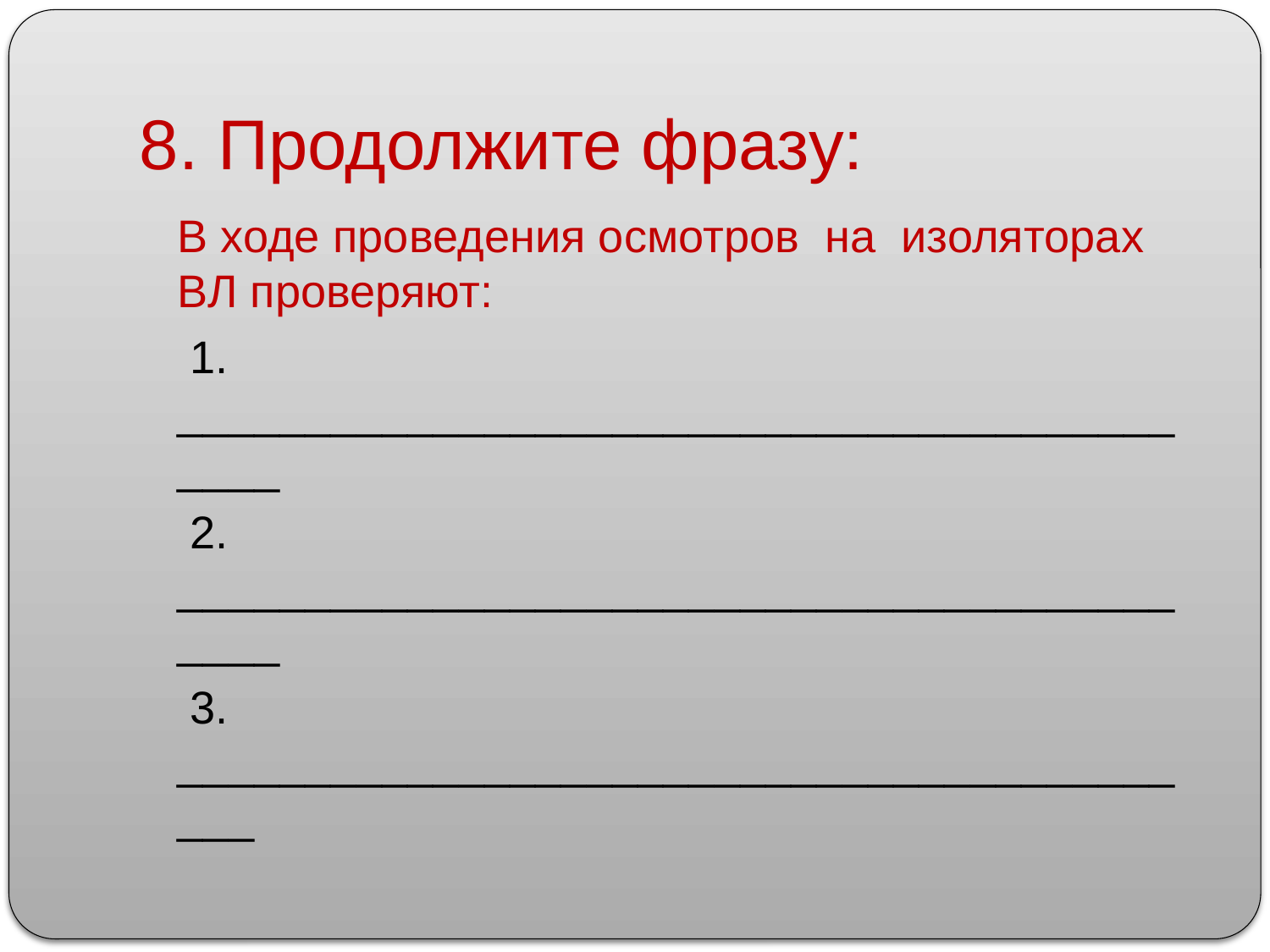

# 8. Продолжите фразу:
   В ходе проведения осмотров  на  изоляторах ВЛ проверяют:
    1. ___________________________________________
    2. ___________________________________________
    3. __________________________________________